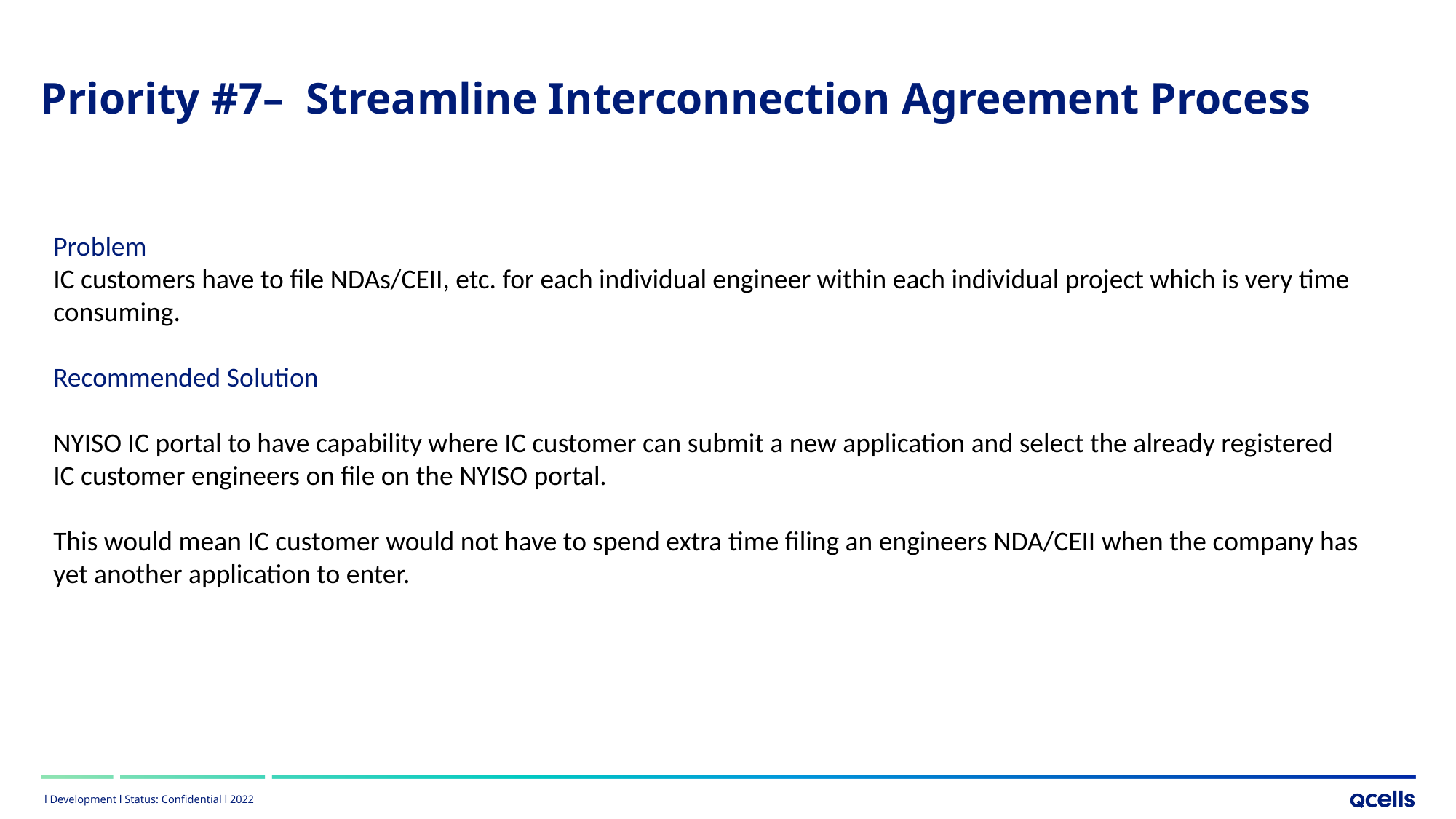

Priority #7–  Streamline Interconnection Agreement Process

Problem
IC customers have to file NDAs/CEII, etc. for each individual engineer within each individual project which is very time consuming.

Recommended Solution

NYISO IC portal to have capability where IC customer can submit a new application and select the already registered IC customer engineers on file on the NYISO portal.

This would mean IC customer would not have to spend extra time filing an engineers NDA/CEII when the company has yet another application to enter.